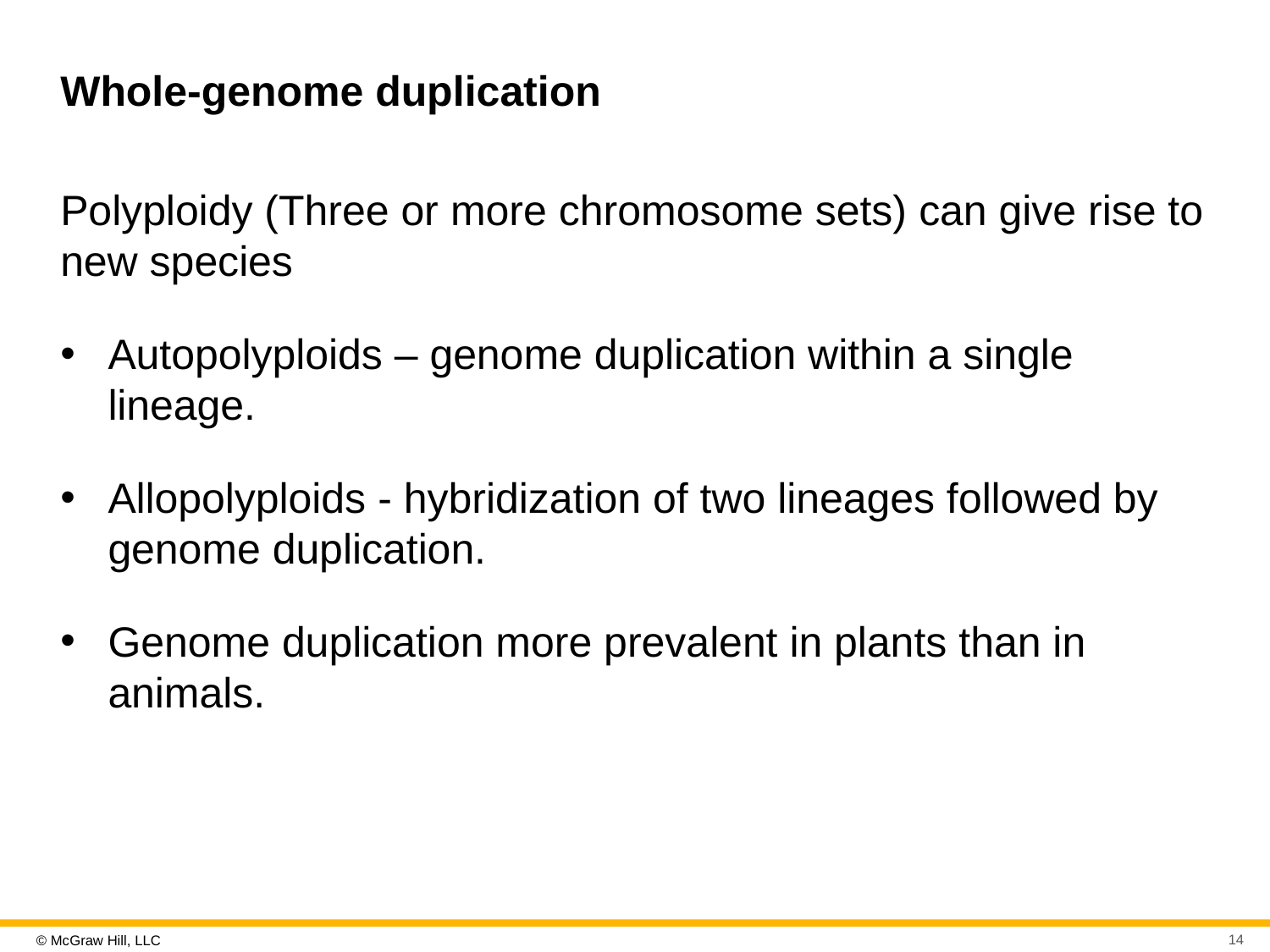

# Whole-genome duplication
Polyploidy (Three or more chromosome sets) can give rise to new species
Autopolyploids – genome duplication within a single lineage.
Allopolyploids - hybridization of two lineages followed by genome duplication.
Genome duplication more prevalent in plants than in animals.
14